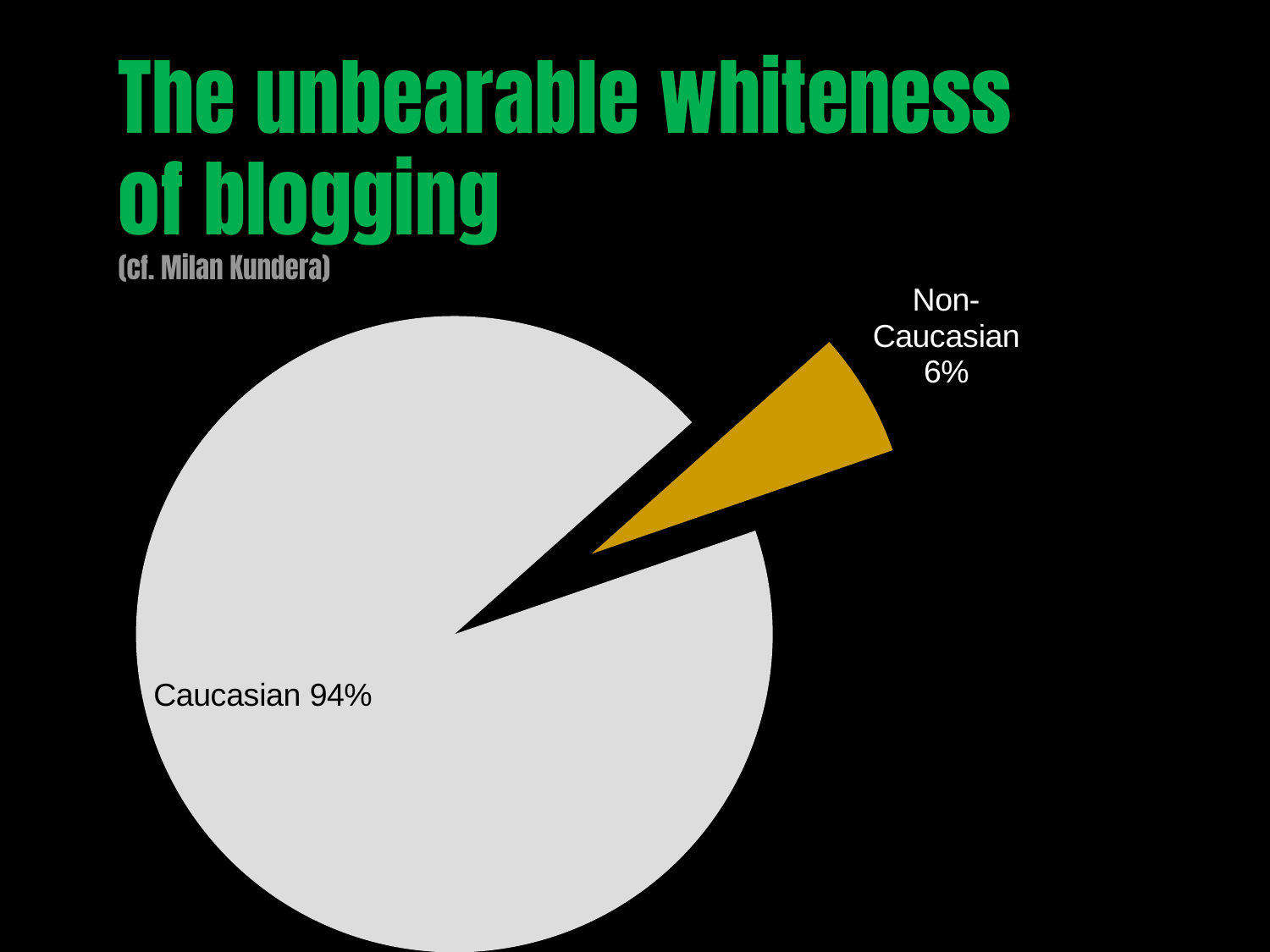

The unbearable whiteness
of blogging
(cf. Milan Kundera)

### Chart

| Category | Bloggers |
|---|---|
| Caucasian 94% | 267.0 |
| Non-Caucasian 6% | 18.0 |